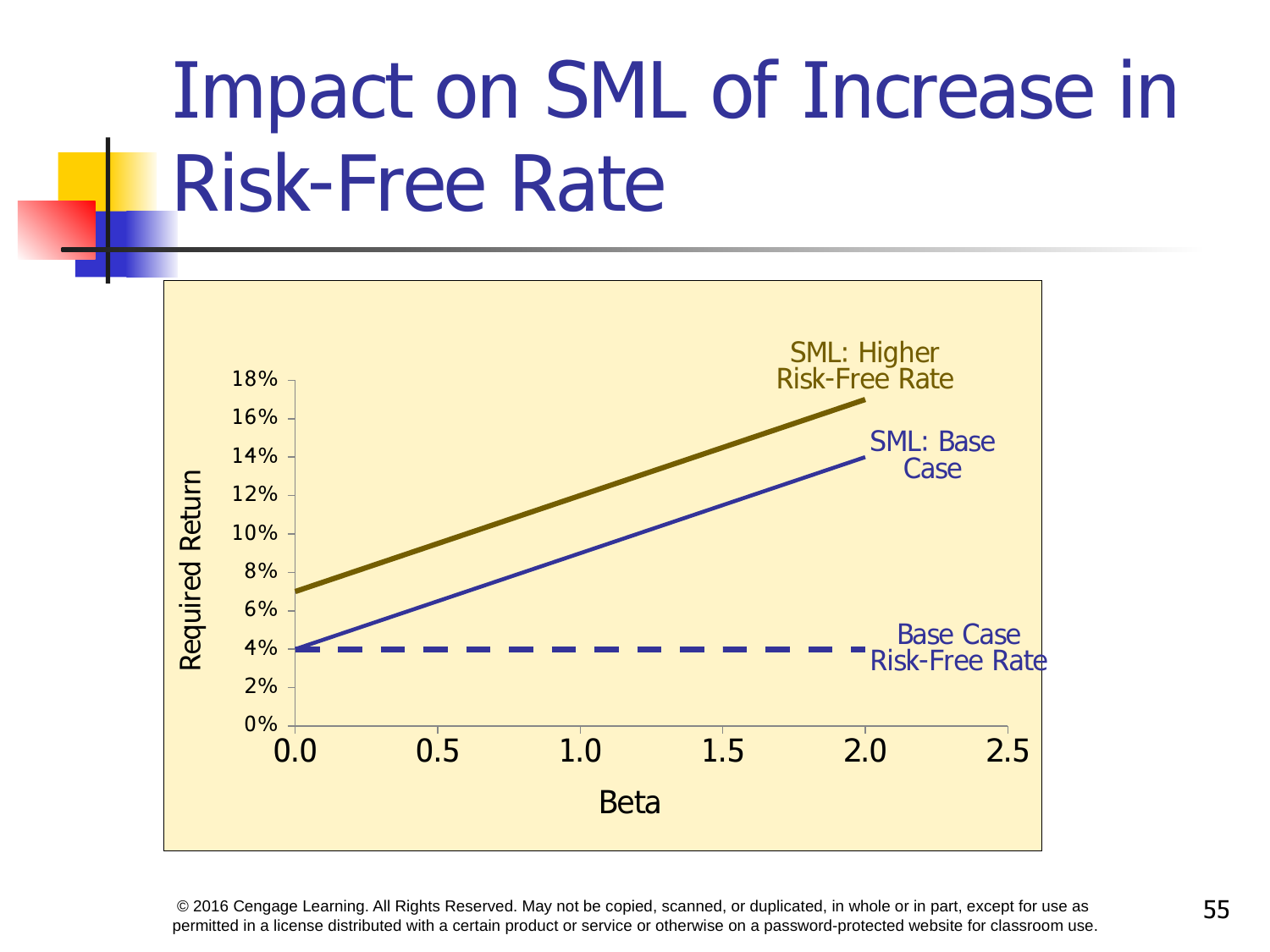

# Impact on SML of Increase in Risk-Free Rate

### Chart

| Category | SML: Base Case | Base Case Risk-Free Rate | SML: Higher Risk-Free Rate |
|---|---|---|---|
55